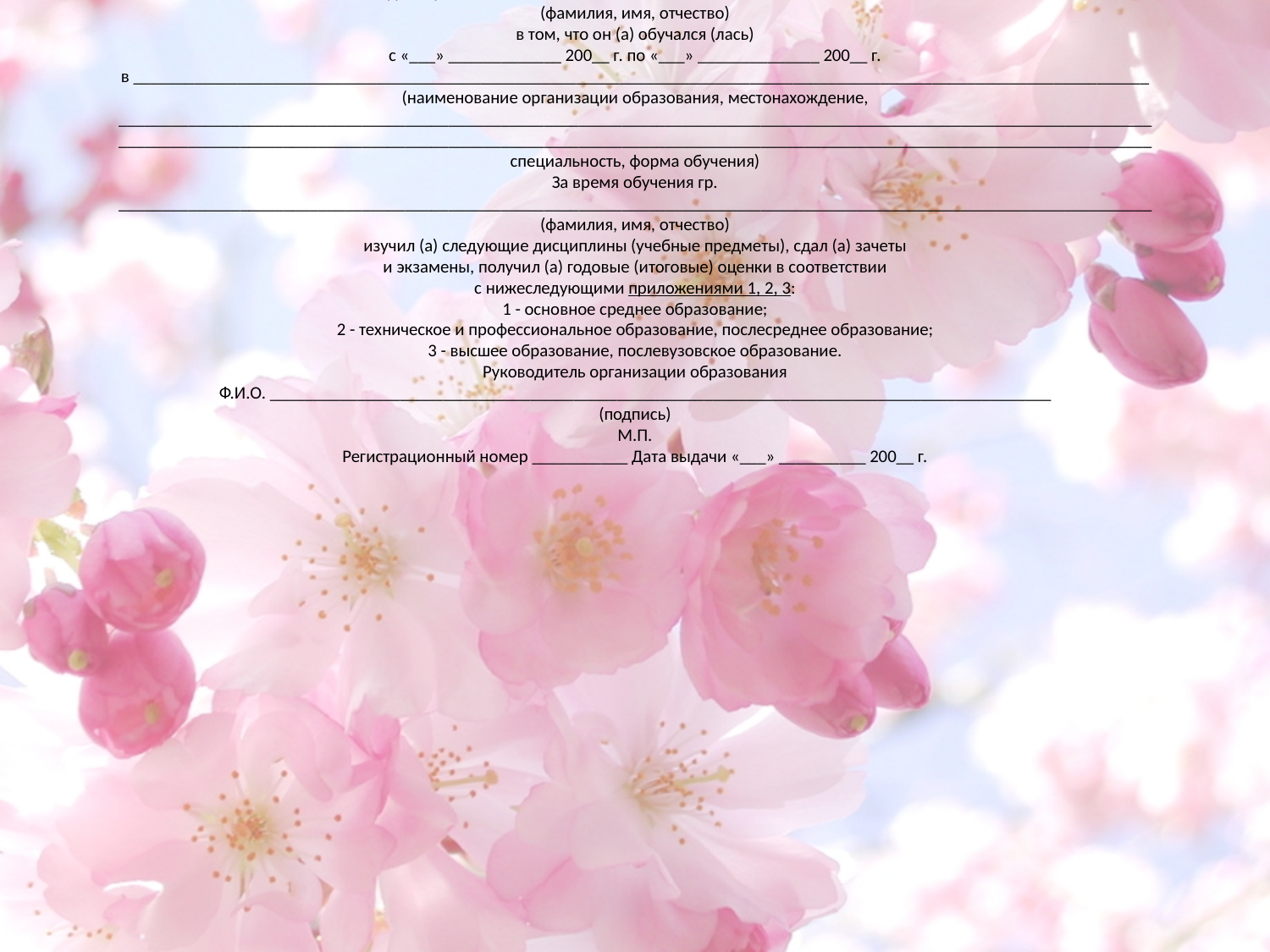

# Утверждена приказом Министра образования и науки Республики Казахстан от 12 июня 2009 года № 289     Форма справки, выдаваемой лицам, не завершившим образование Республика Казахстан Герб Казахстана Справка №   Выдана гр. ____________________________________________________ (фамилия, имя, отчество) в том, что он (а) обучался (лась) с «___» _____________ 200__ г. по «___» ______________ 200__ г. в _____________________________________________________________________________________________________________________ (наименование организации образования, местонахождение, _______________________________________________________________________________________________________________________ _______________________________________________________________________________________________________________________ специальность, форма обучения) За время обучения гр. _______________________________________________________________________________________________________________________ (фамилия, имя, отчество) изучил (а) следующие дисциплины (учебные предметы), сдал (а) зачеты и экзамены, получил (а) годовые (итоговые) оценки в соответствии с нижеследующими приложениями 1, 2, 3: 1 - основное среднее образование; 2 - техническое и профессиональное образование, послесреднее образование; 3 - высшее образование, послевузовское образование. Руководитель организации образования Ф.И.О. __________________________________________________________________________________________ (подпись) М.П. Регистрационный номер ___________ Дата выдачи «___» __________ 200__ г.